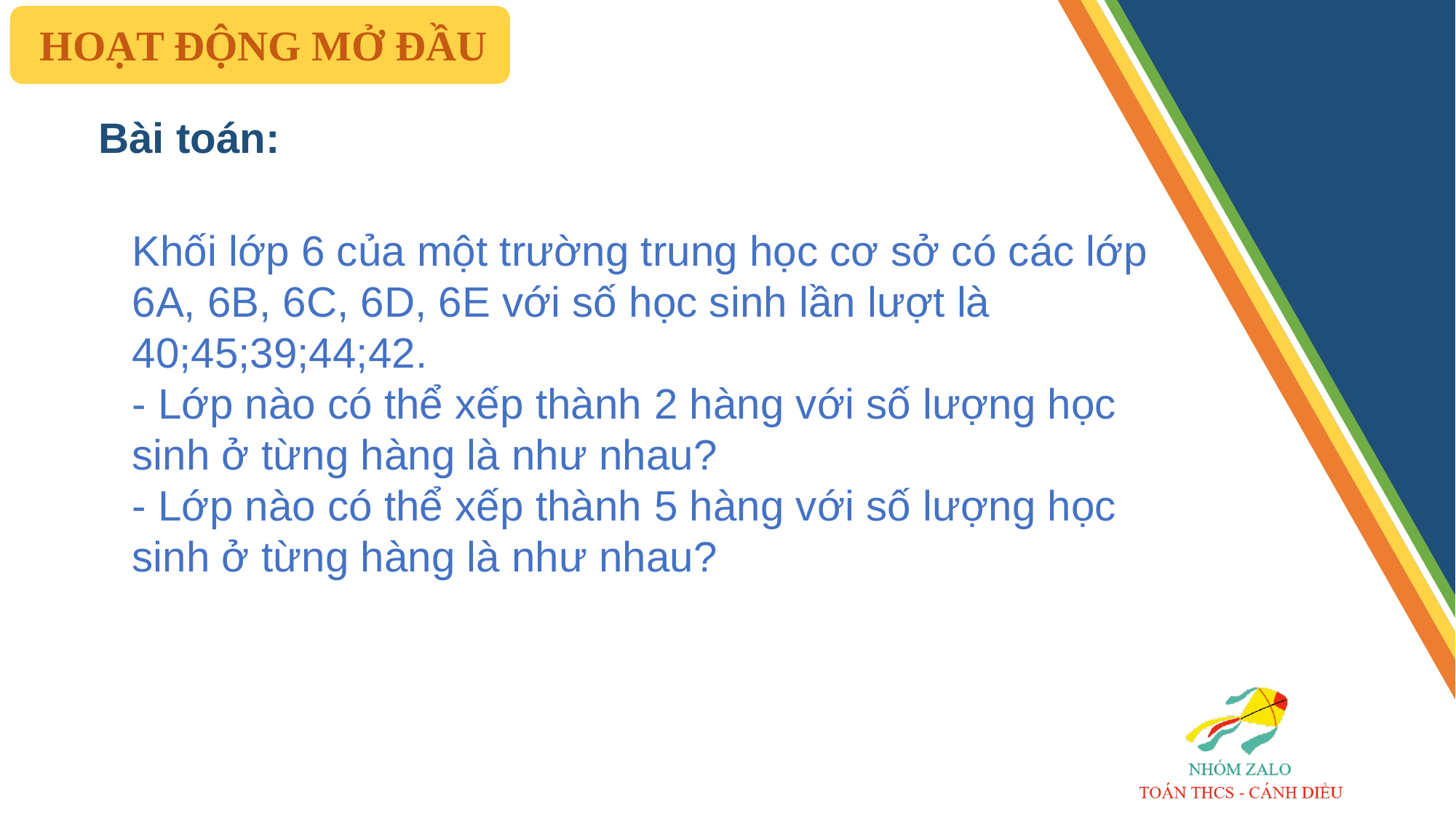

HOẠT ĐỘNG MỞ ĐẦU
# Bài toán:
Khối lớp 6 của một trường trung học cơ sở có các lớp 6A, 6B, 6C, 6D, 6E với số học sinh lần lượt là 40;45;39;44;42.
- Lớp nào có thể xếp thành 2 hàng với số lượng học sinh ở từng hàng là như nhau?
- Lớp nào có thể xếp thành 5 hàng với số lượng học sinh ở từng hàng là như nhau?